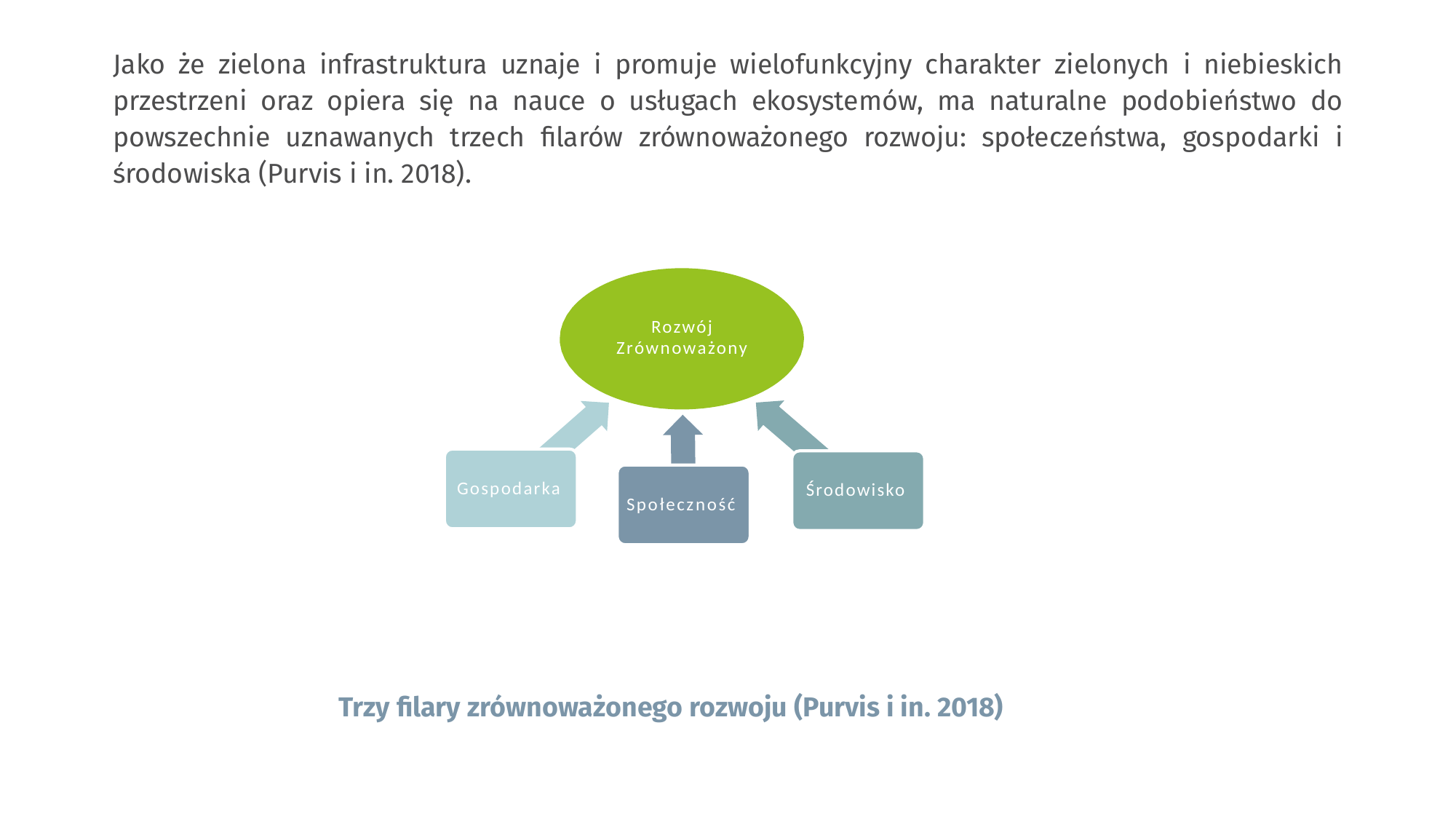

Jako że zielona infrastruktura uznaje i promuje wielofunkcyjny charakter zielonych i niebieskich przestrzeni oraz opiera się na nauce o usługach ekosystemów, ma naturalne podobieństwo do powszechnie uznawanych trzech filarów zrównoważonego rozwoju: społeczeństwa, gospodarki i środowiska (Purvis i in. 2018).

Rozwój
Zrównoważony

Gospodarka
Środowisko
Społeczność
Trzy filary zrównoważonego rozwoju (Purvis i in. 2018)